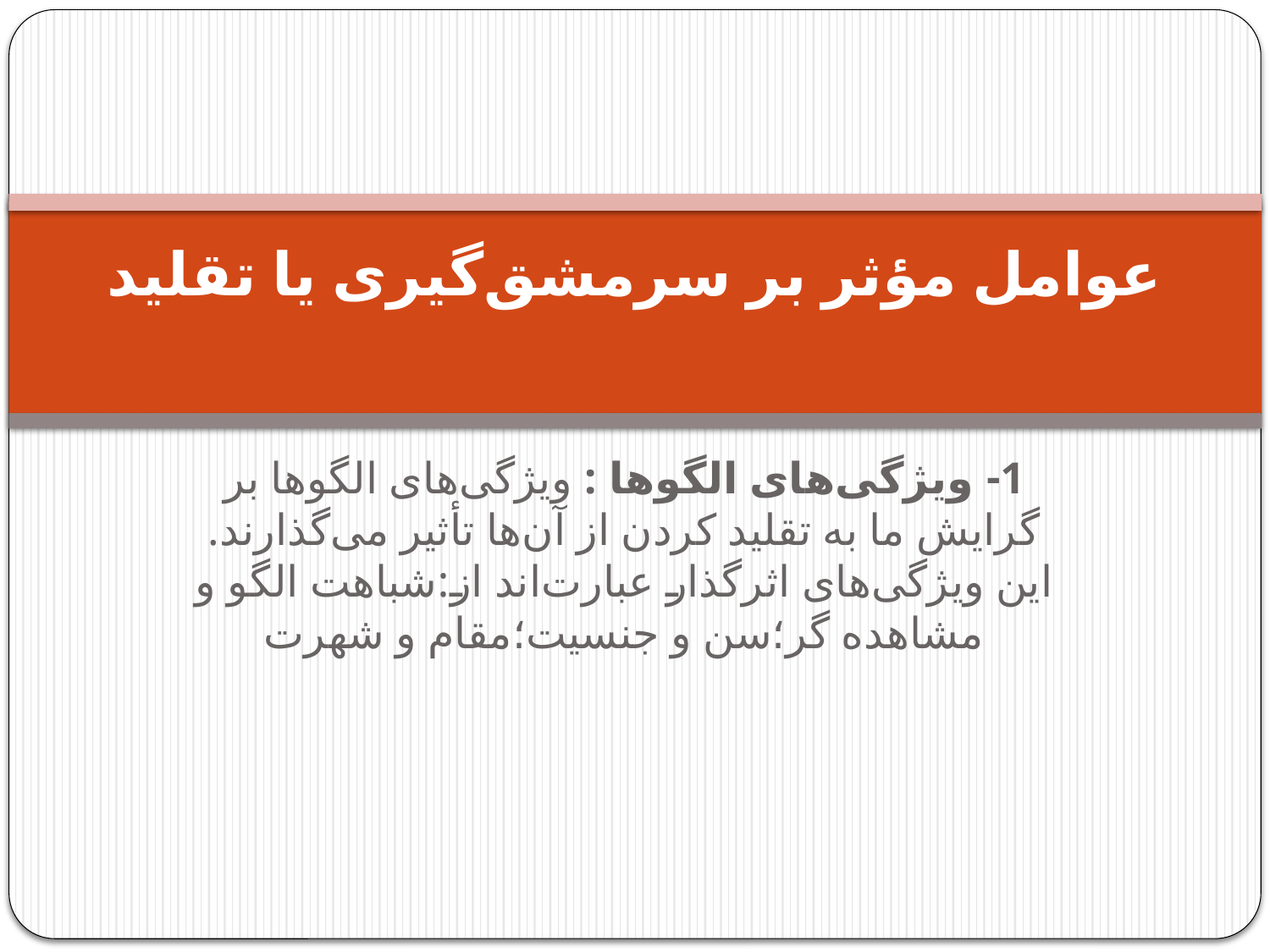

# عوامل مؤثر بر سرمشق‌گیری یا تقلید
1- ویژگی‌های الگوها : ویژگی‌های الگوها بر گرایش ما به تقلید کردن از آن‌ها تأثیر می‌گذارند. این ویژگی‌های اثرگذار عبارت‌اند از:شباهت الگو و مشاهده گر؛سن و جنسیت؛مقام و شهرت